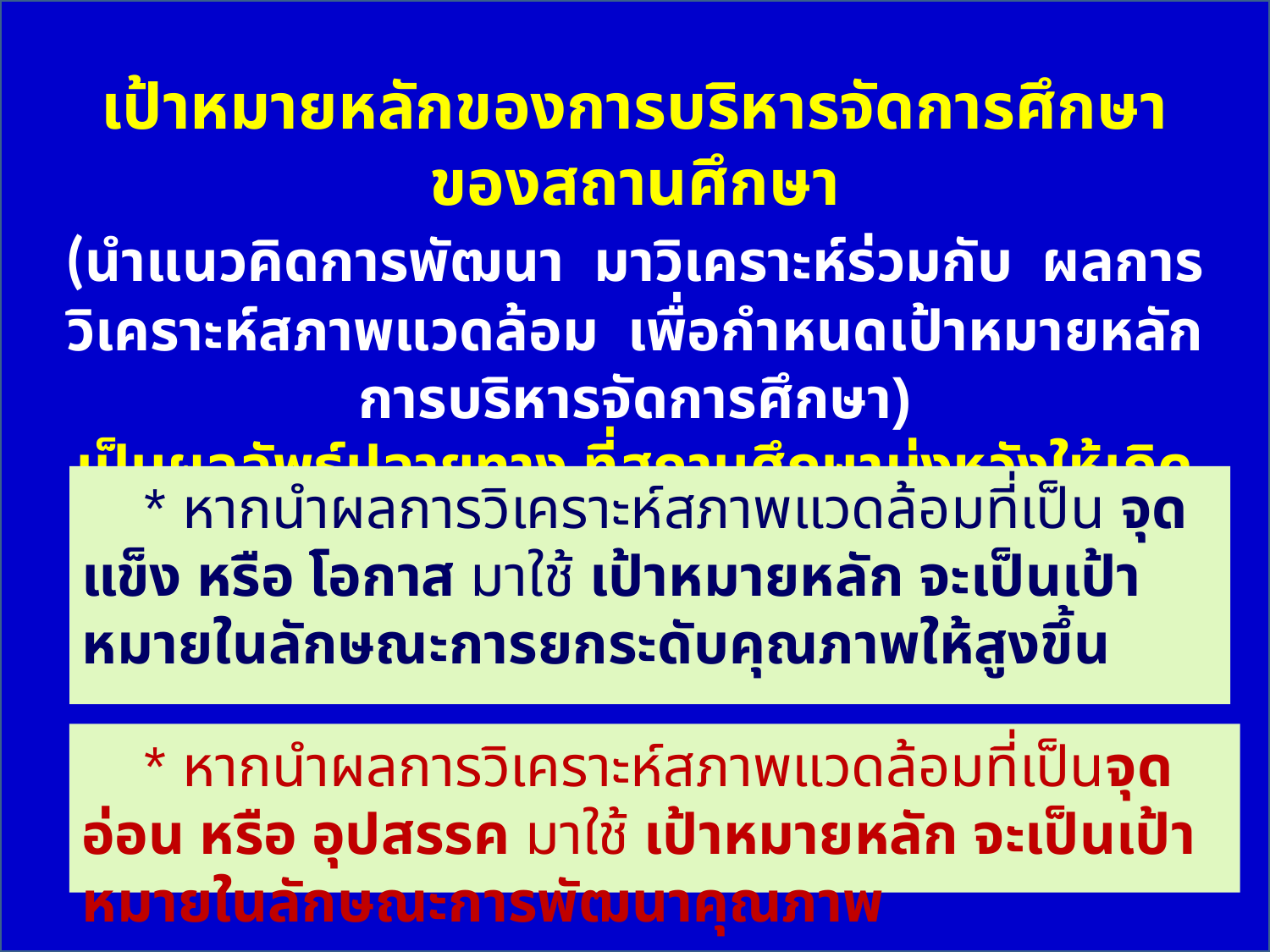

เป้าหมายหลักของการบริหารจัดการศึกษาของสถานศึกษา
(นำแนวคิดการพัฒนา  มาวิเคราะห์ร่วมกับ  ผลการวิเคราะห์สภาพแวดล้อม  เพื่อกำหนดเป้าหมายหลักการบริหารจัดการศึกษา)
เป็นผลลัพธ์ปลายทาง ที่สถานศึกษามุ่งหวังให้เกิดขึ้น
จากการพัฒนาและการปฏิบัติงาน
    * หากนำผลการวิเคราะห์สภาพแวดล้อมที่เป็น จุดแข็ง หรือ โอกาส มาใช้ เป้าหมายหลัก จะเป็นเป้าหมายในลักษณะการยกระดับคุณภาพให้สูงขึ้น
    * หากนำผลการวิเคราะห์สภาพแวดล้อมที่เป็นจุดอ่อน หรือ อุปสรรค มาใช้ เป้าหมายหลัก จะเป็นเป้าหมายในลักษณะการพัฒนาคุณภาพ